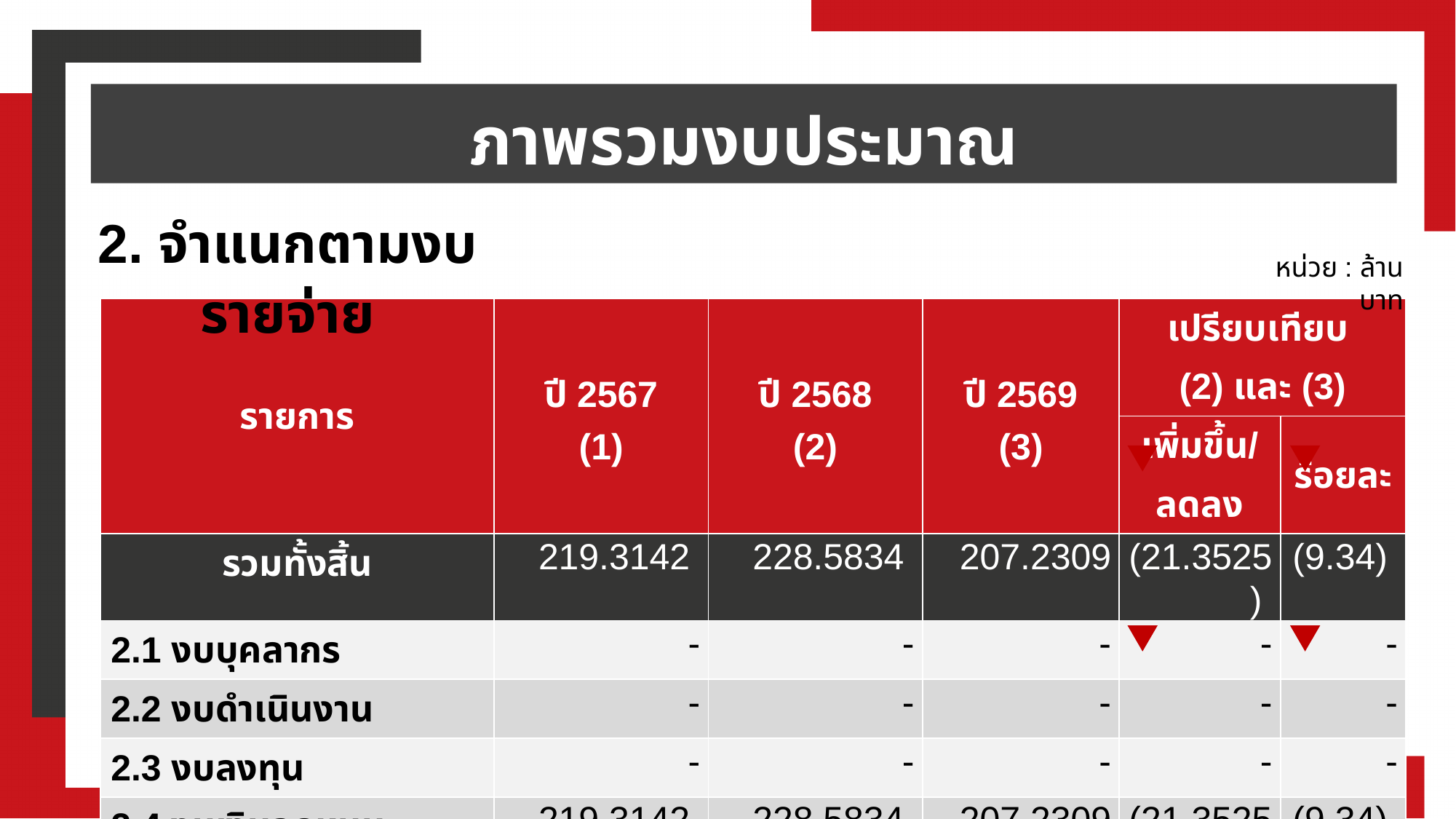

ภาพรวมงบประมาณ
2. จำแนกตามงบรายจ่าย
หน่วย : ล้านบาท
| รายการ | ปี 2567 (1) | ปี 2568 (2) | ปี 2569 (3) | เปรียบเทียบ (2) และ (3) |  |
| --- | --- | --- | --- | --- | --- |
|  |  |  |  | เพิ่มขึ้น/ลดลง | ร้อยละ |
| รวมทั้งสิ้น | 219.3142 | 228.5834 | 207.2309 | (21.3525) | (9.34) |
| 2.1 งบบุคลากร | - | - | - | - | - |
| 2.2 งบดำเนินงาน | - | - | - | - | - |
| 2.3 งบลงทุน | - | - | - | - | - |
| 2.4 งบเงินอุดหนุน | 219.3142 | 228.5834 | 207.2309 | (21.3525) | (9.34) |
| 2.5 งบรายจ่ายอื่น | - | - | - | - | - |

5